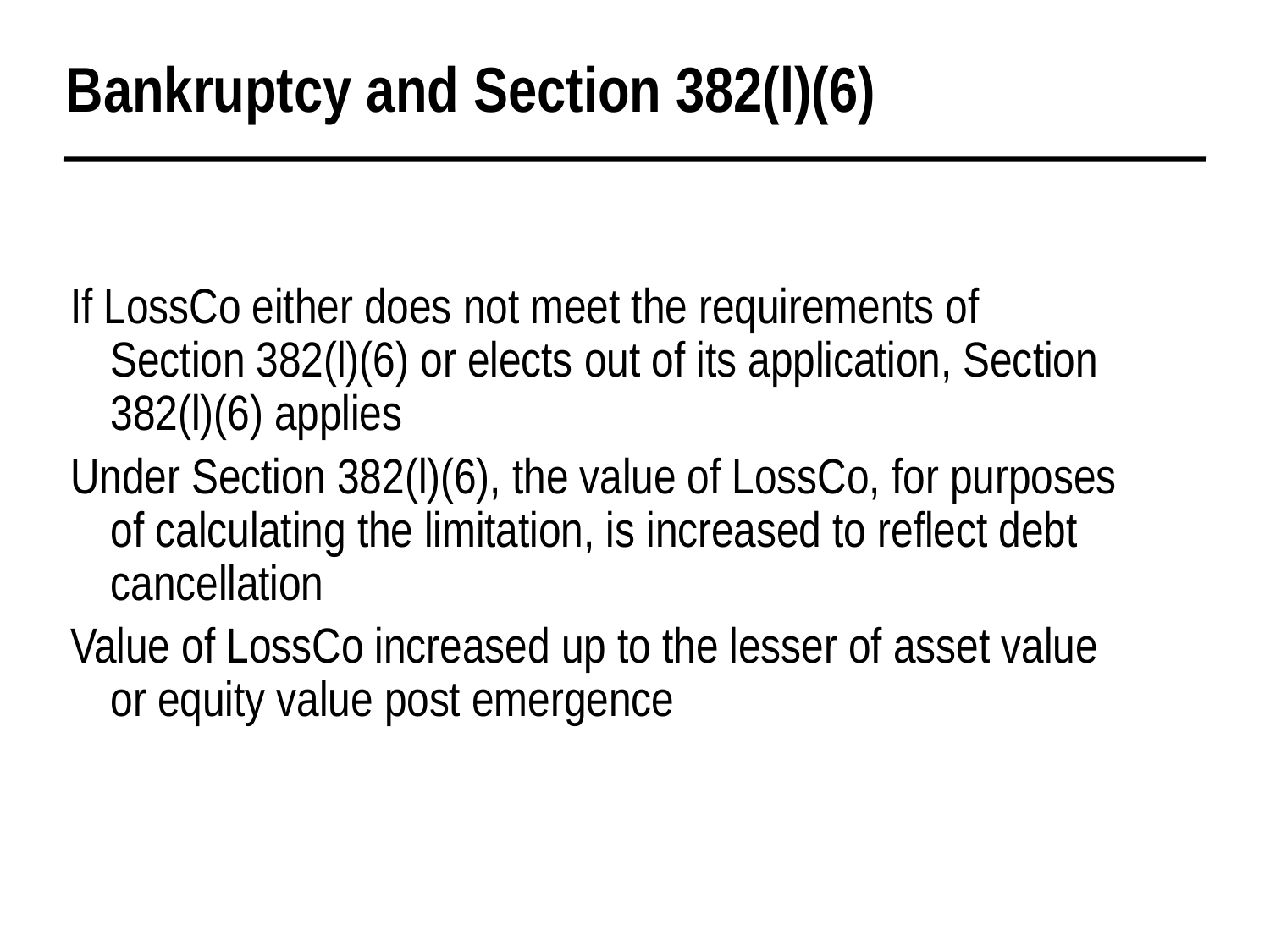

# Bankruptcy and Section 382(l)(6)
If LossCo either does not meet the requirements of Section 382(l)(6) or elects out of its application, Section 382(l)(6) applies
Under Section 382(l)(6), the value of LossCo, for purposes of calculating the limitation, is increased to reflect debt cancellation
Value of LossCo increased up to the lesser of asset value or equity value post emergence